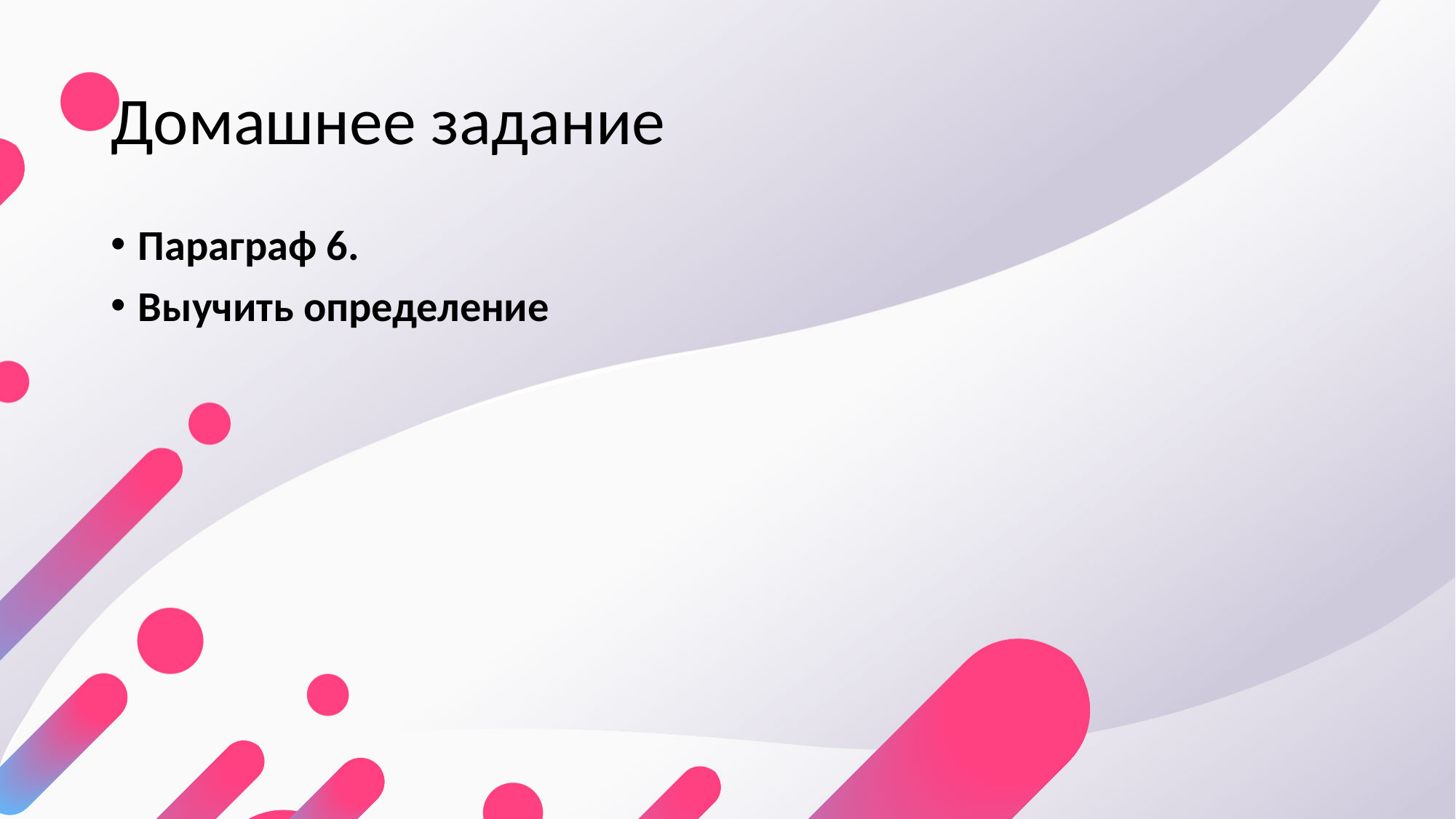

# Домашнее задание
Параграф 6.
Выучить определение